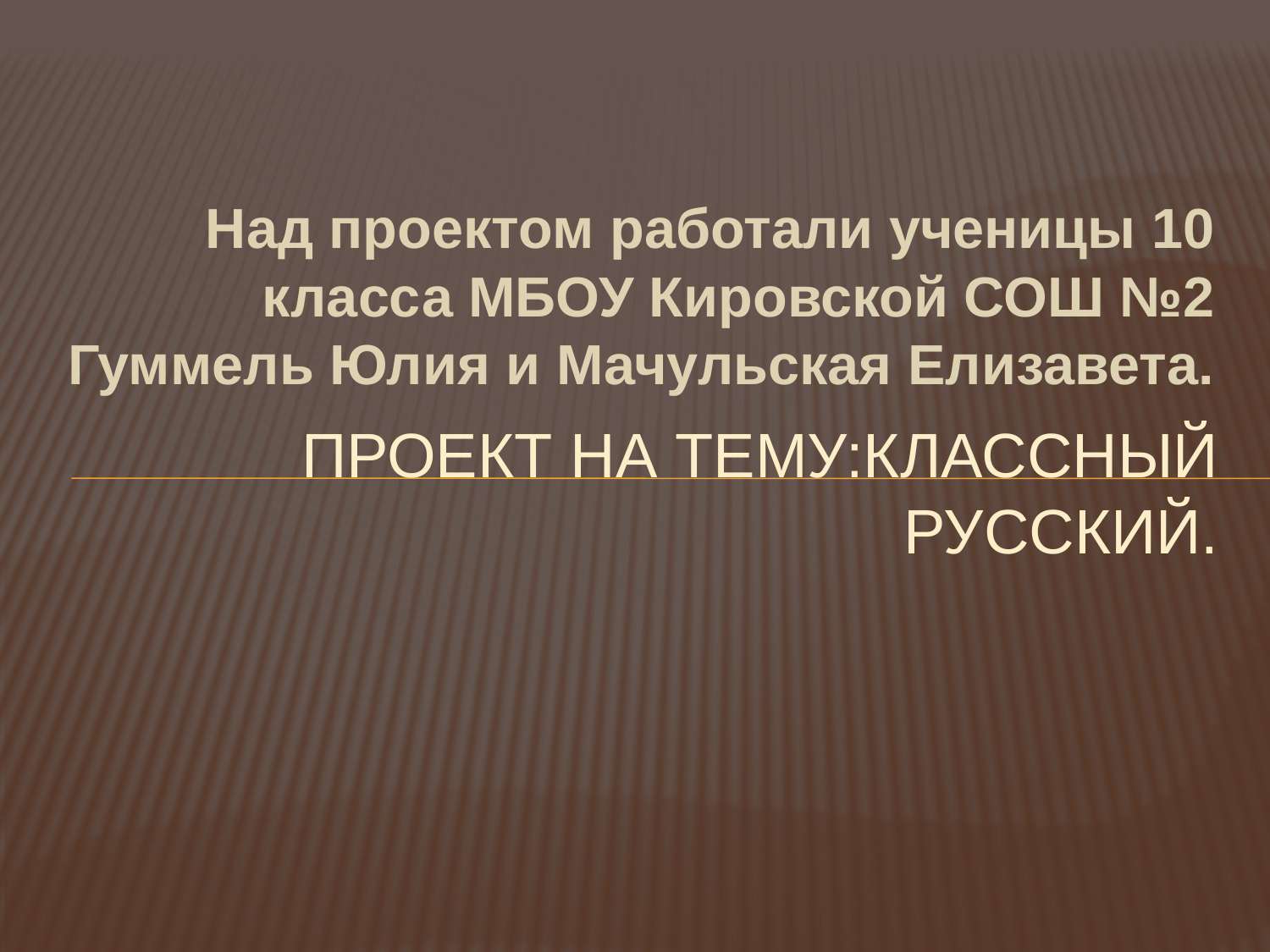

Над проектом работали ученицы 10 класса МБОУ Кировской СОШ №2 Гуммель Юлия и Мачульская Елизавета.
# Проект на тему:классный русский.